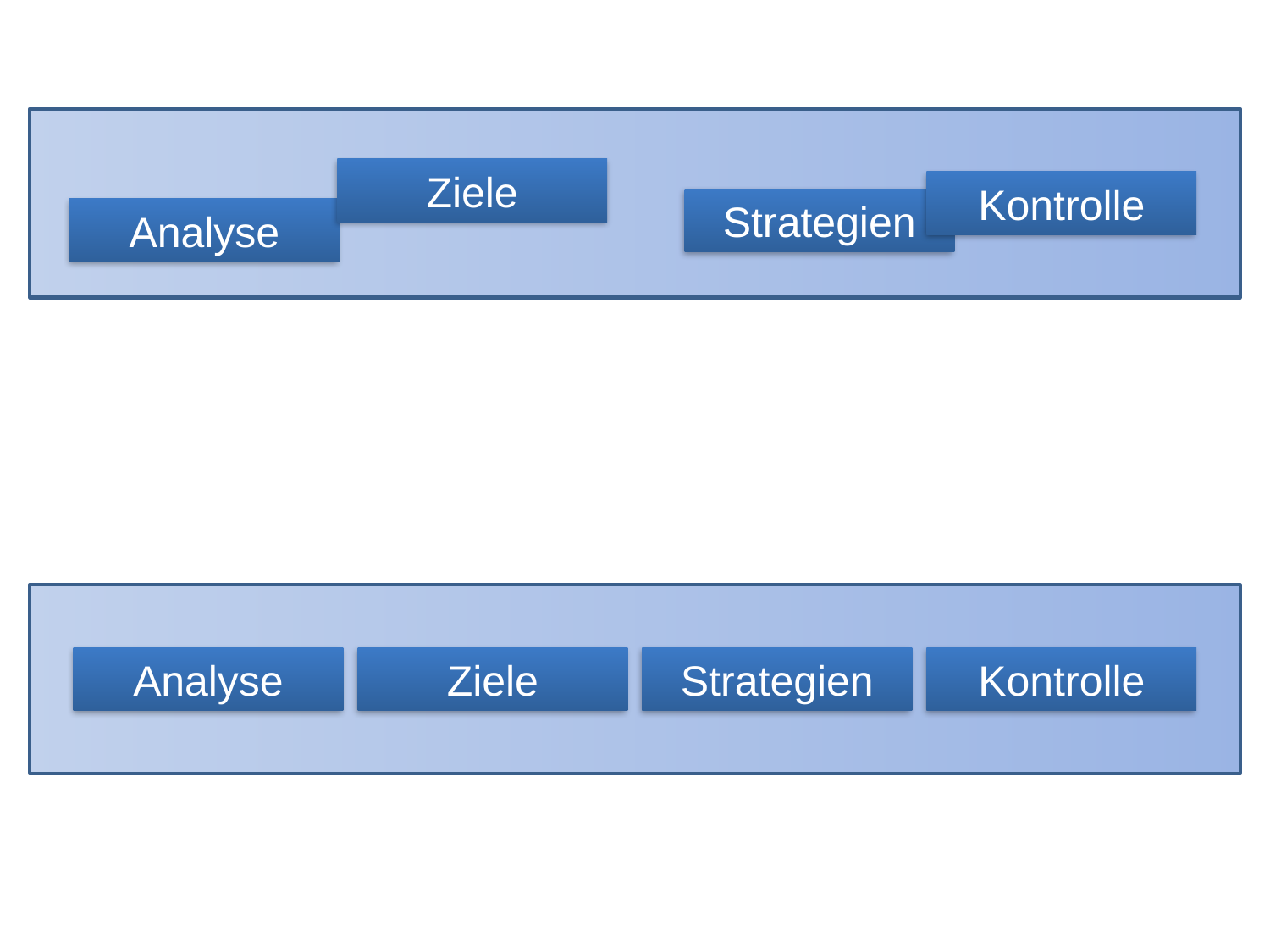

Ziele
Kontrolle
Strategien
Analyse

Analyse
Ziele
Strategien
Kontrolle